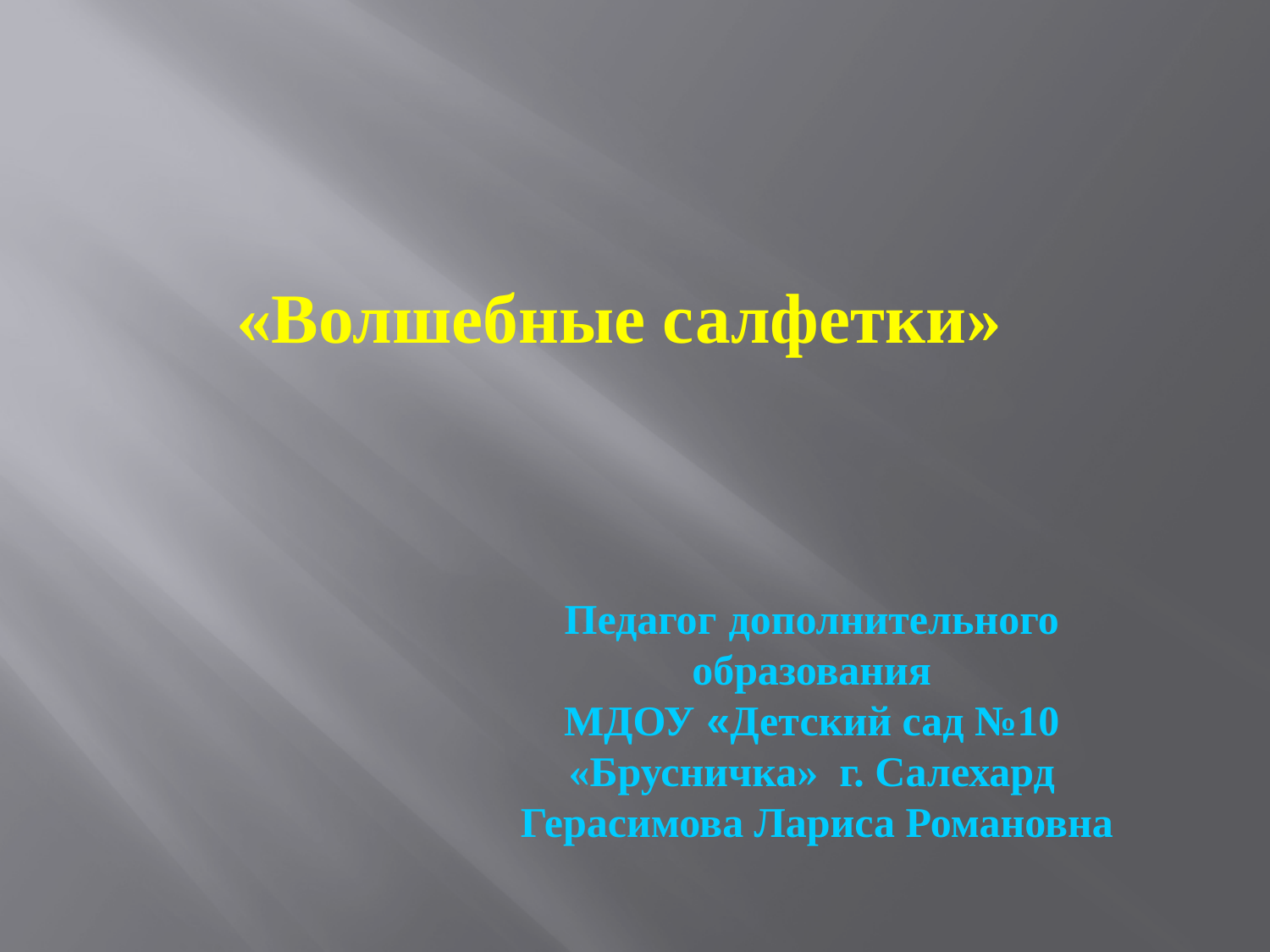

#
«Волшебные салфетки»
Педагог дополнительного образования
МДОУ «Детский сад №10 «Брусничка»  г. Салехард
 Герасимова Лариса Романовна